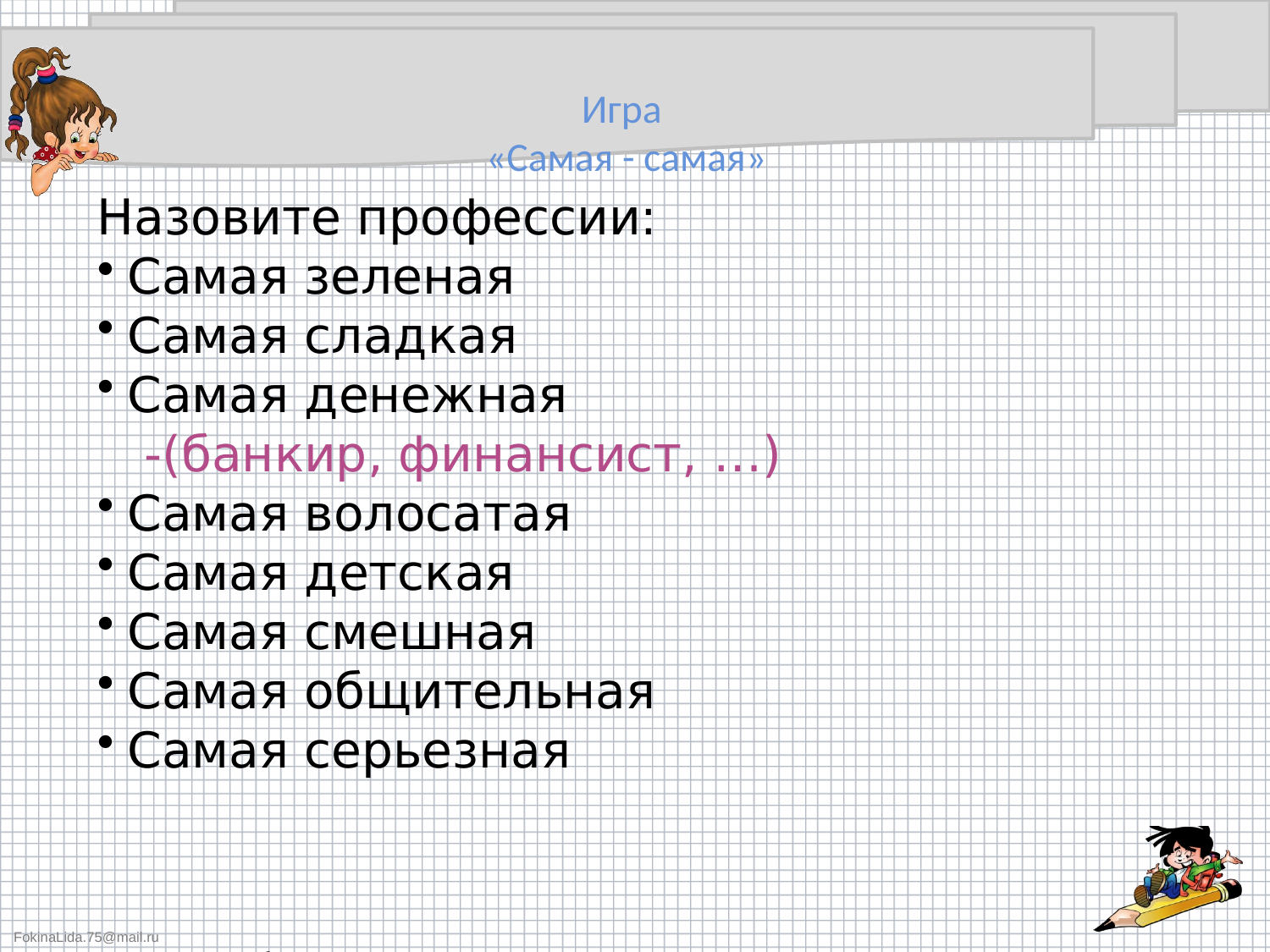

# Игра «Самая - самая»
Назовите профессии:
Самая зеленая
Самая сладкая
Самая денежная
   -(банкир, финансист, …)
Самая волосатая
Самая детская
Самая смешная
Самая общительная
Самая серьезная